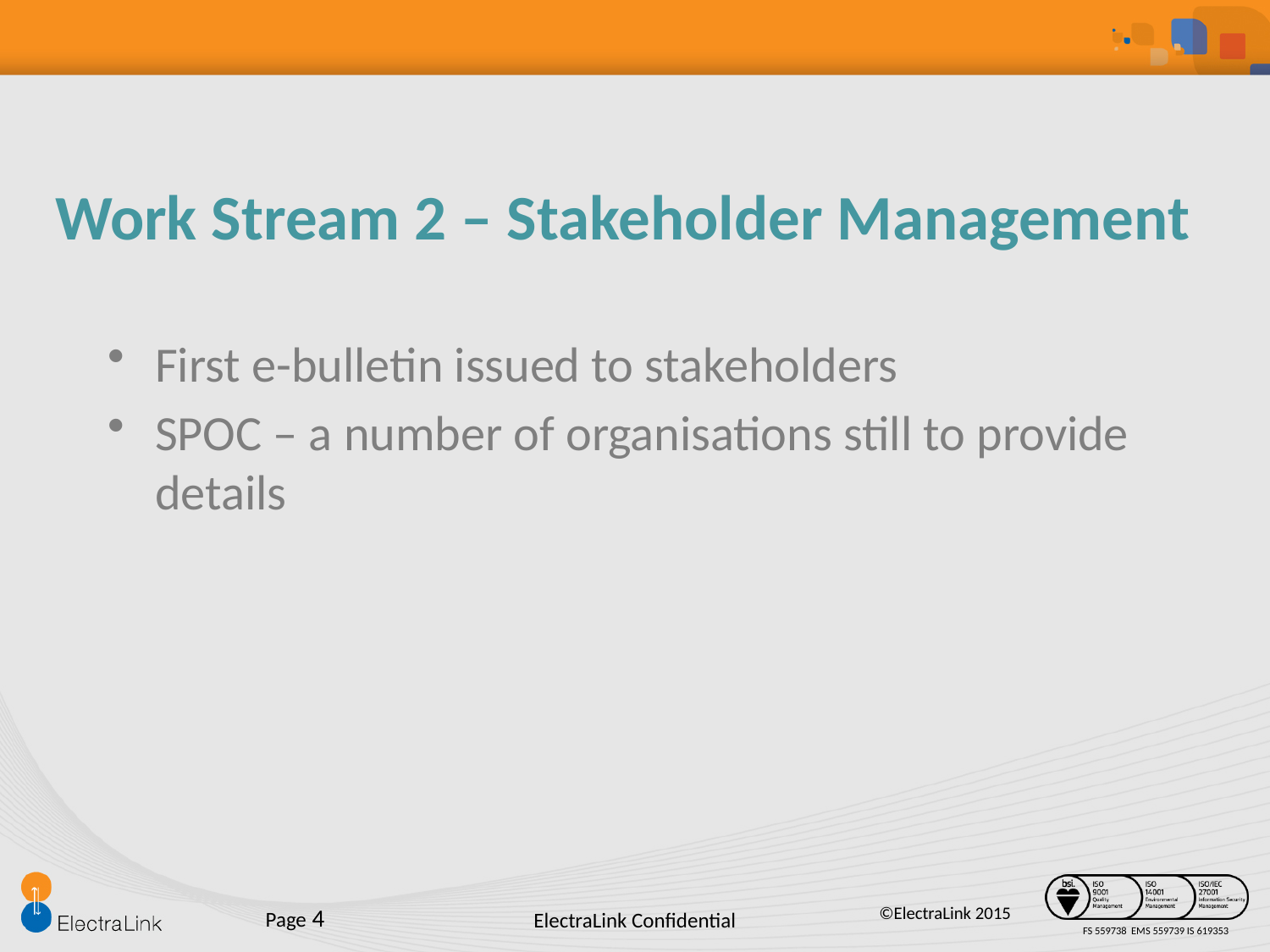

Work Stream 2 – Stakeholder Management
First e-bulletin issued to stakeholders
SPOC – a number of organisations still to provide details